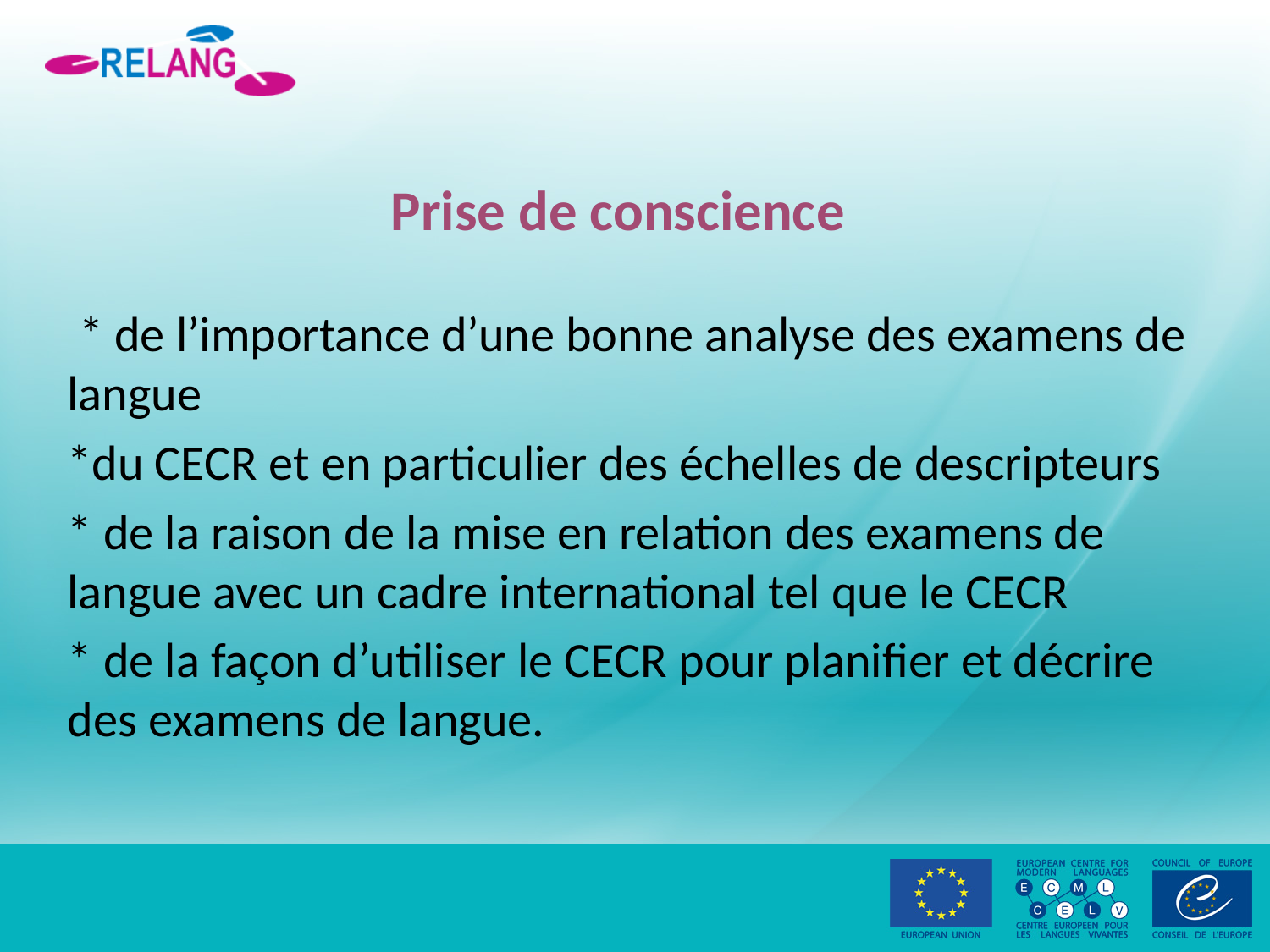

# Prise de conscience
 * de l’importance d’une bonne analyse des examens de langue
*du CECR et en particulier des échelles de descripteurs
* de la raison de la mise en relation des examens de langue avec un cadre international tel que le CECR
* de la façon d’utiliser le CECR pour planifier et décrire des examens de langue.